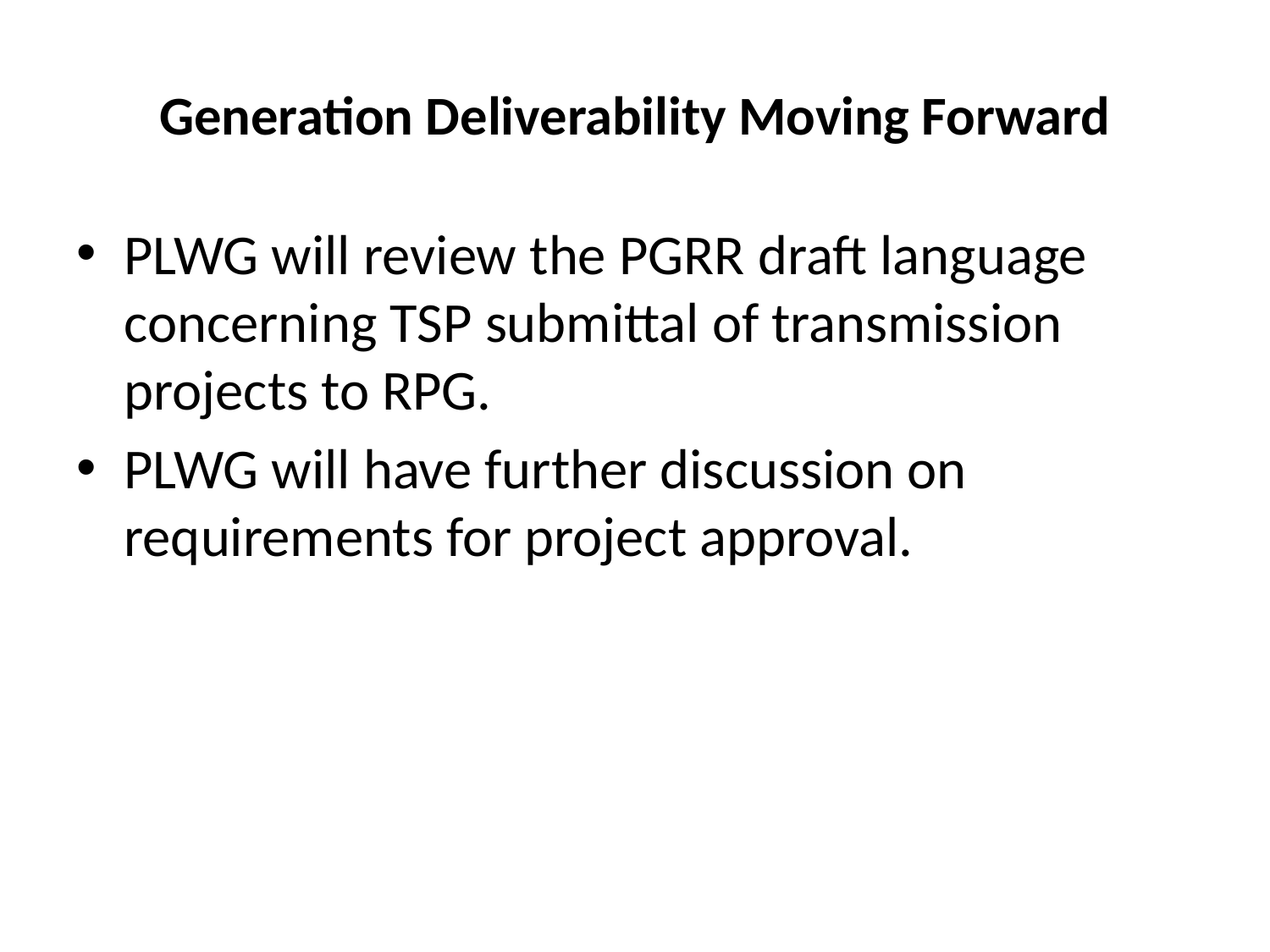

# Generation Deliverability Moving Forward
PLWG will review the PGRR draft language concerning TSP submittal of transmission projects to RPG.
PLWG will have further discussion on requirements for project approval.